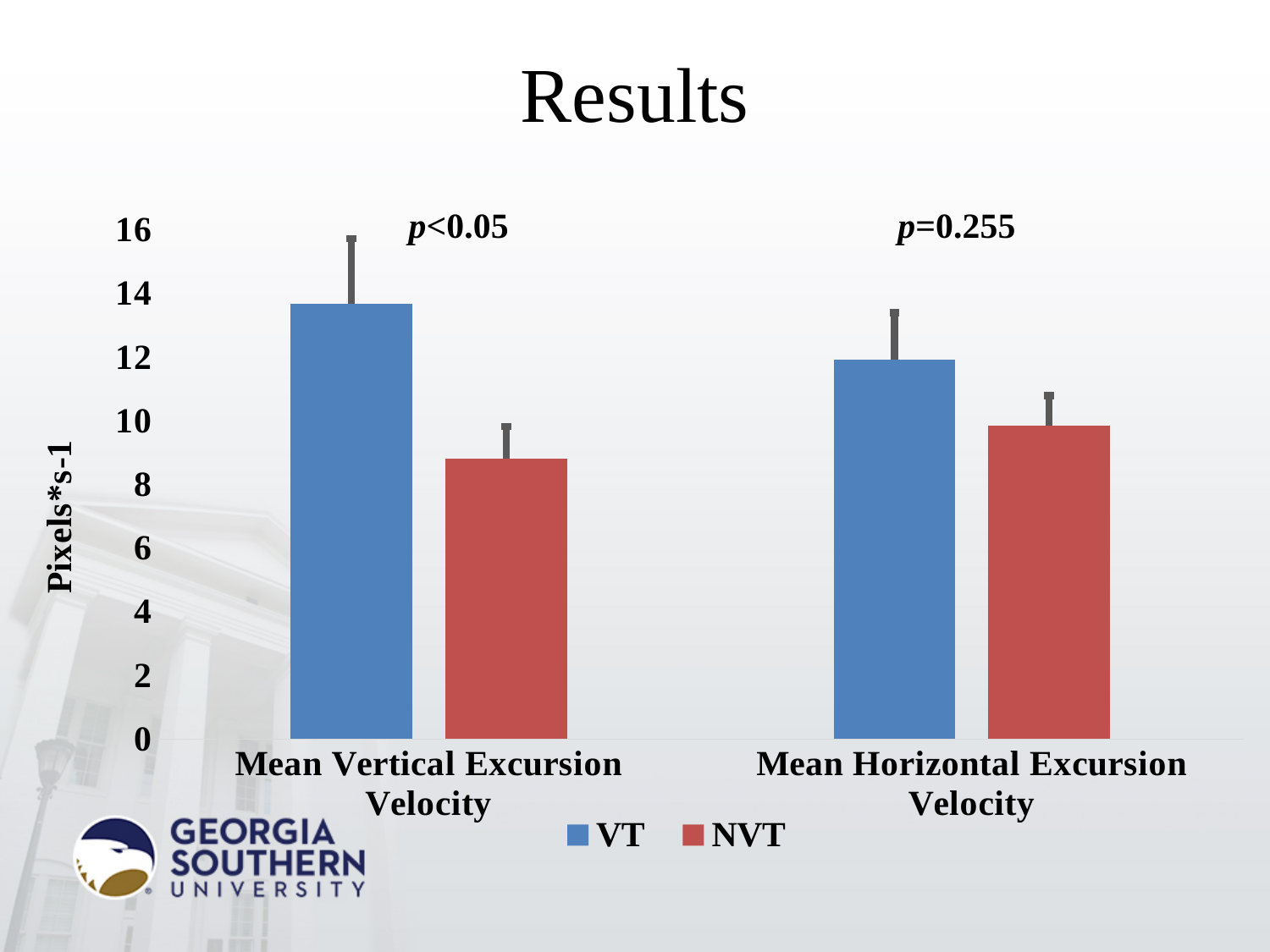

# Results
p<0.05
p=0.255

### Chart

| Category | VT | NVT |
|---|---|---|
| Mean Vertical Excursion Velocity | 13.682847 | 8.799799 |
| Mean Horizontal Excursion Velocity | 11.903404 | 9.831953 |